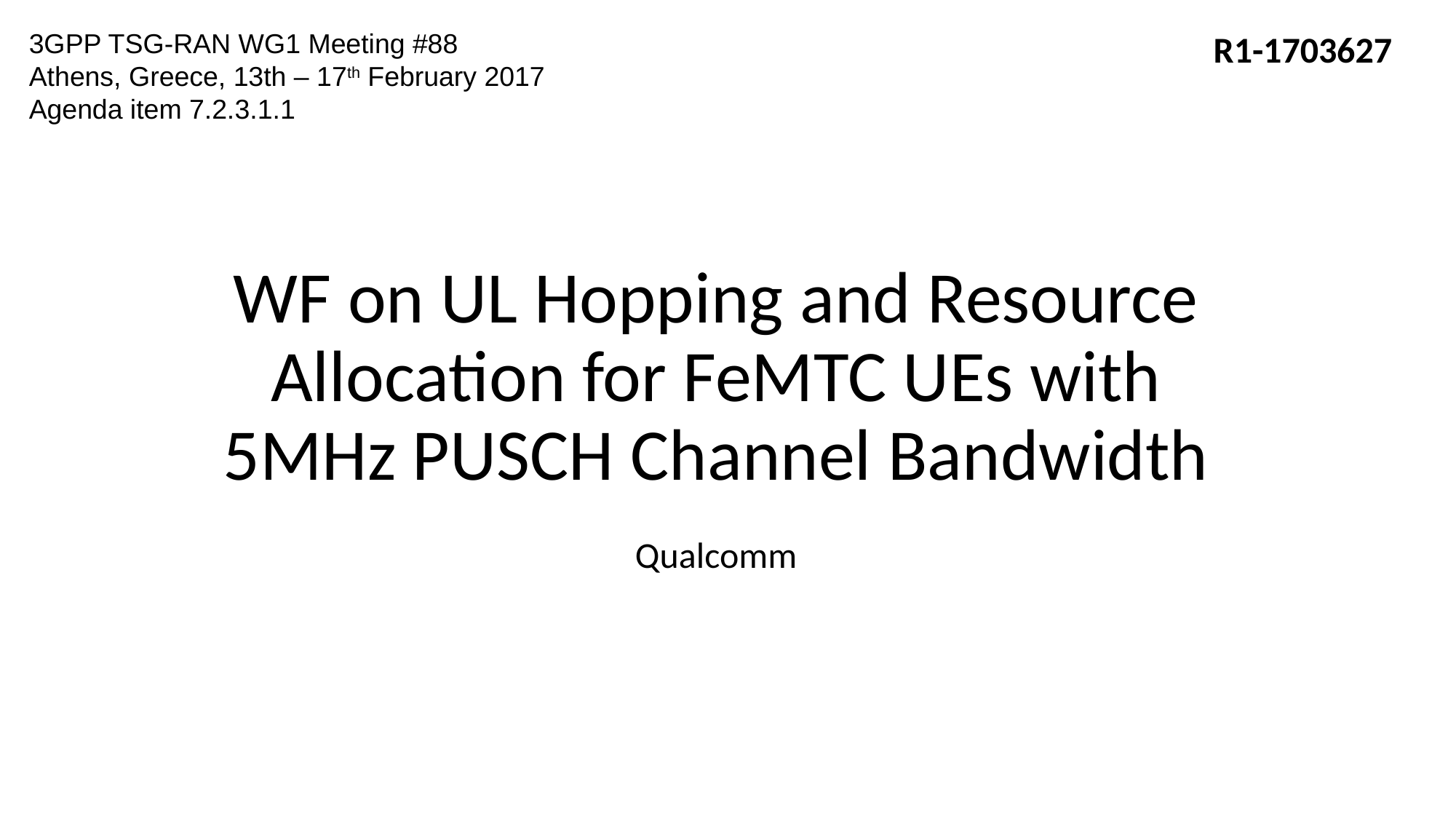

3GPP TSG-RAN WG1 Meeting #88
Athens, Greece, 13th – 17th February 2017
Agenda item 7.2.3.1.1
R1-1703627
# WF on UL Hopping and Resource Allocation for FeMTC UEs with 5MHz PUSCH Channel Bandwidth
Qualcomm